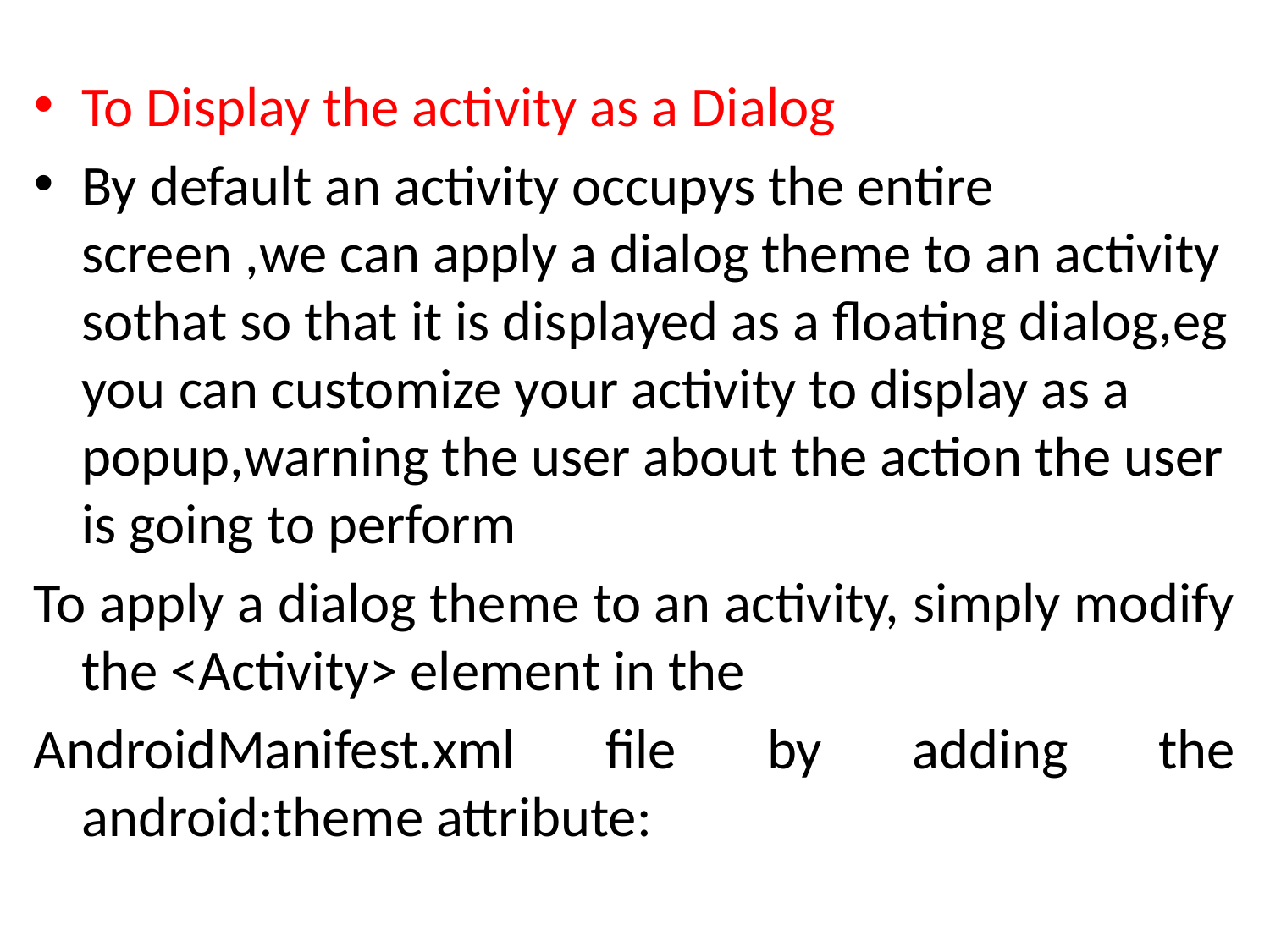

To Display the activity as a Dialog
By default an activity occupys the entire screen ,we can apply a dialog theme to an activity sothat so that it is displayed as a floating dialog,eg you can customize your activity to display as a popup,warning the user about the action the user is going to perform
To apply a dialog theme to an activity, simply modify the <Activity> element in the
AndroidManifest.xml file by adding the android:theme attribute: